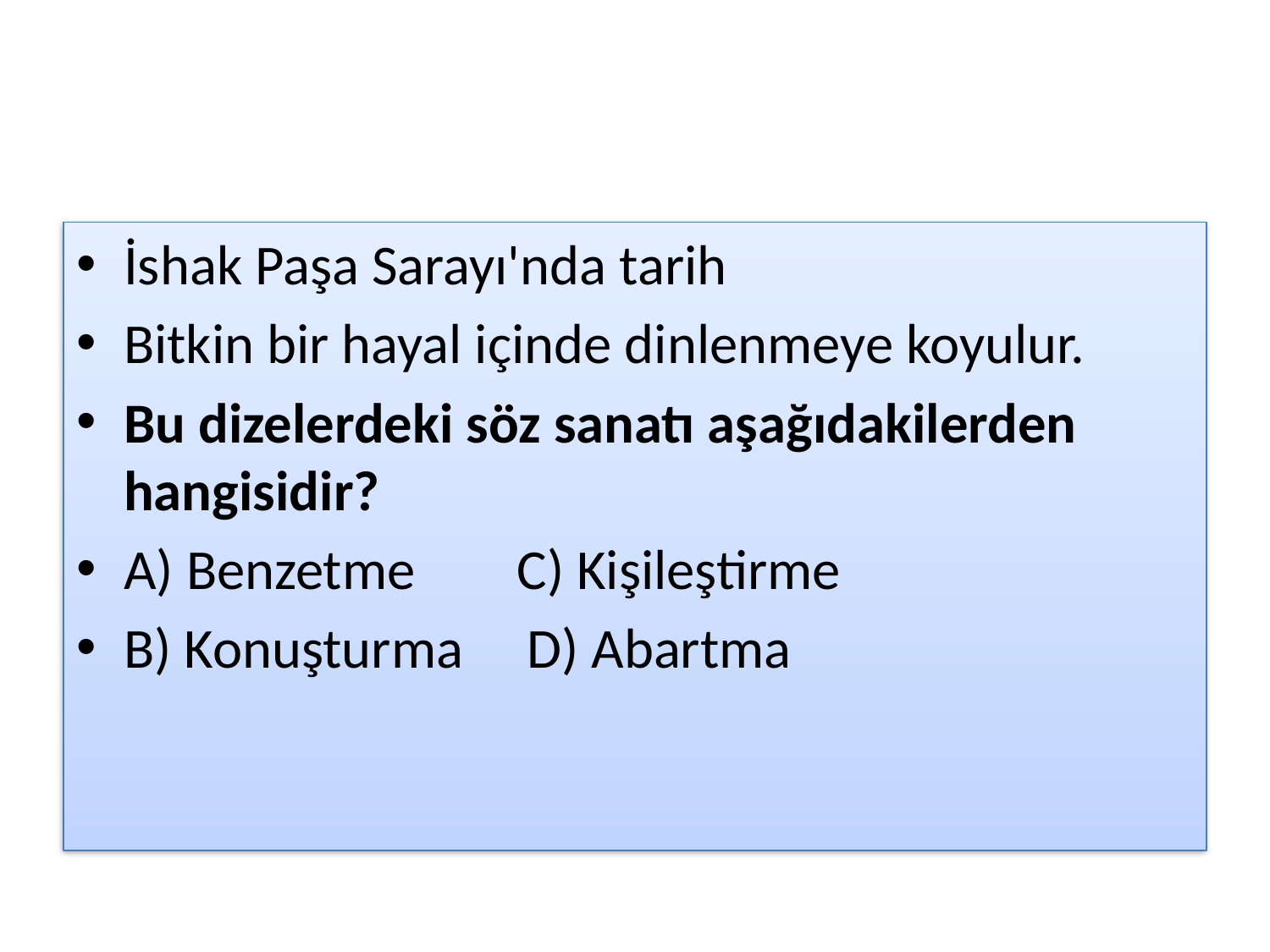

#
İshak Paşa Sarayı'nda tarih
Bitkin bir hayal içinde dinlenmeye koyulur.
Bu dizelerdeki söz sanatı aşağıdakilerden hangisidir?
A) Benzetme        C) Kişileştirme
B) Konuşturma     D) Abartma